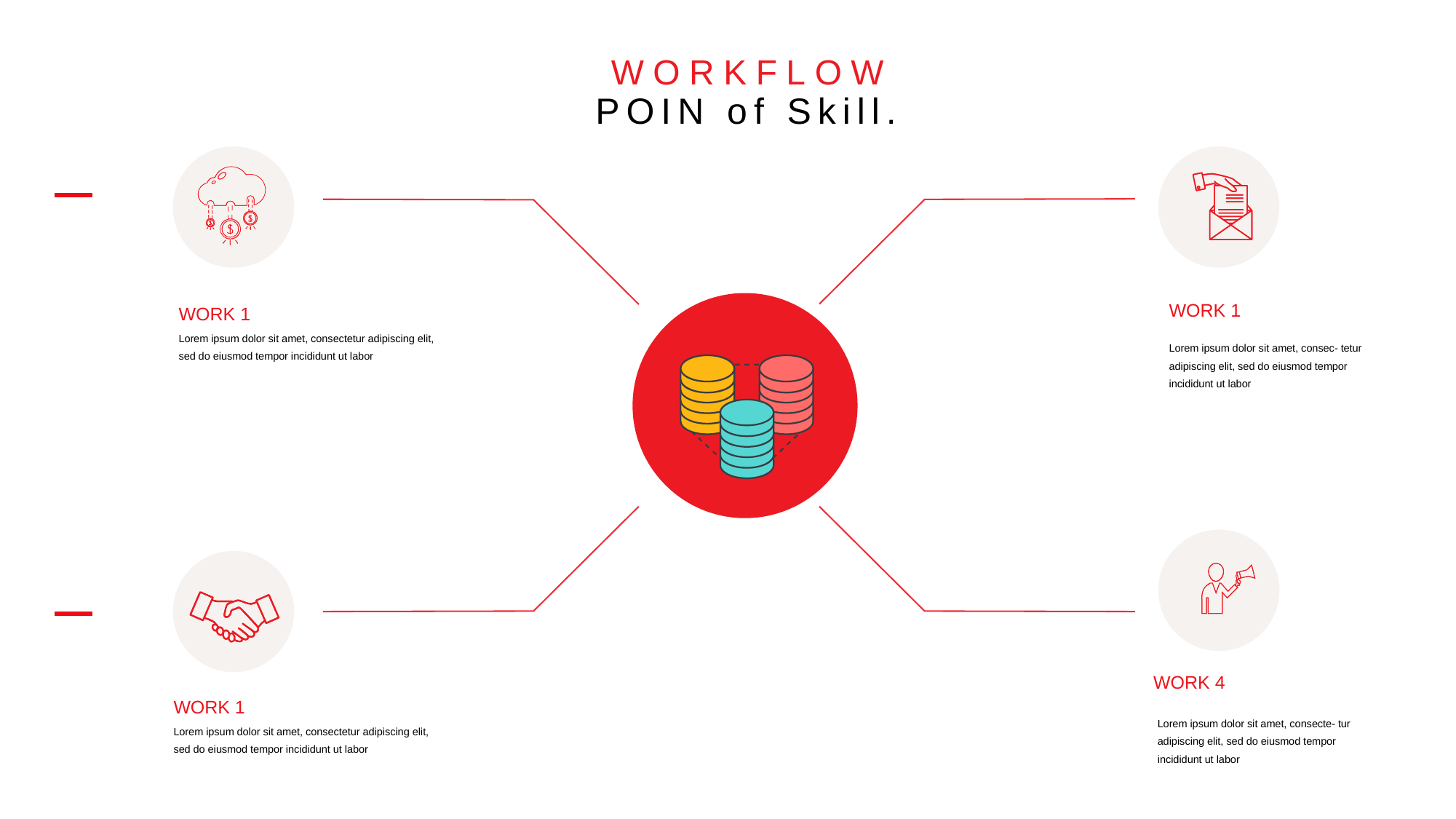

WORKFLOW
POIN of Skill.

WORK 1
WORK 1
Lorem ipsum dolor sit amet, consectetur adipiscing elit, sed do eiusmod tempor incididunt ut labor
Lorem ipsum dolor sit amet, consec- tetur adipiscing elit, sed do eiusmod tempor incididunt ut labor

WORK 4
WORK 1
Lorem ipsum dolor sit amet, consecte- tur adipiscing elit, sed do eiusmod tempor incididunt ut labor
Lorem ipsum dolor sit amet, consectetur adipiscing elit, sed do eiusmod tempor incididunt ut labor